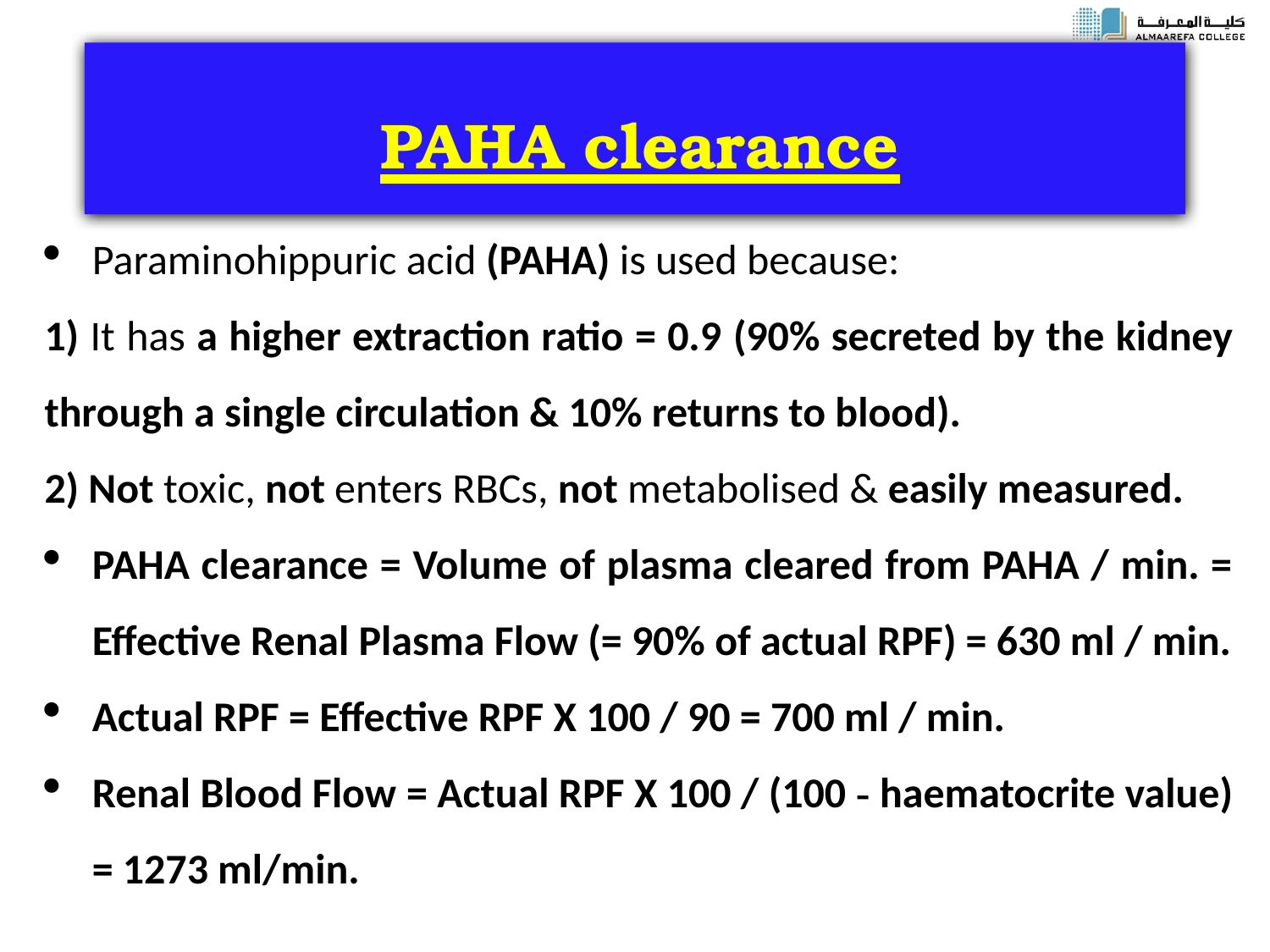

# PAHA clearance
Paraminohippuric acid (PAHA) is used because:
1) It has a higher extraction ratio = 0.9 (90% secreted by the kidney through a single circulation & 10% returns to blood).
2) Not toxic, not enters RBCs, not metabolised & easily measured.
PAHA clearance = Volume of plasma cleared from PAHA / min. = Effective Renal Plasma Flow (= 90% of actual RPF) = 630 ml / min.
Actual RPF = Effective RPF X 100 / 90 = 700 ml / min.
Renal Blood Flow = Actual RPF X 100 / (100 - haematocrite value) = 1273 ml/min.